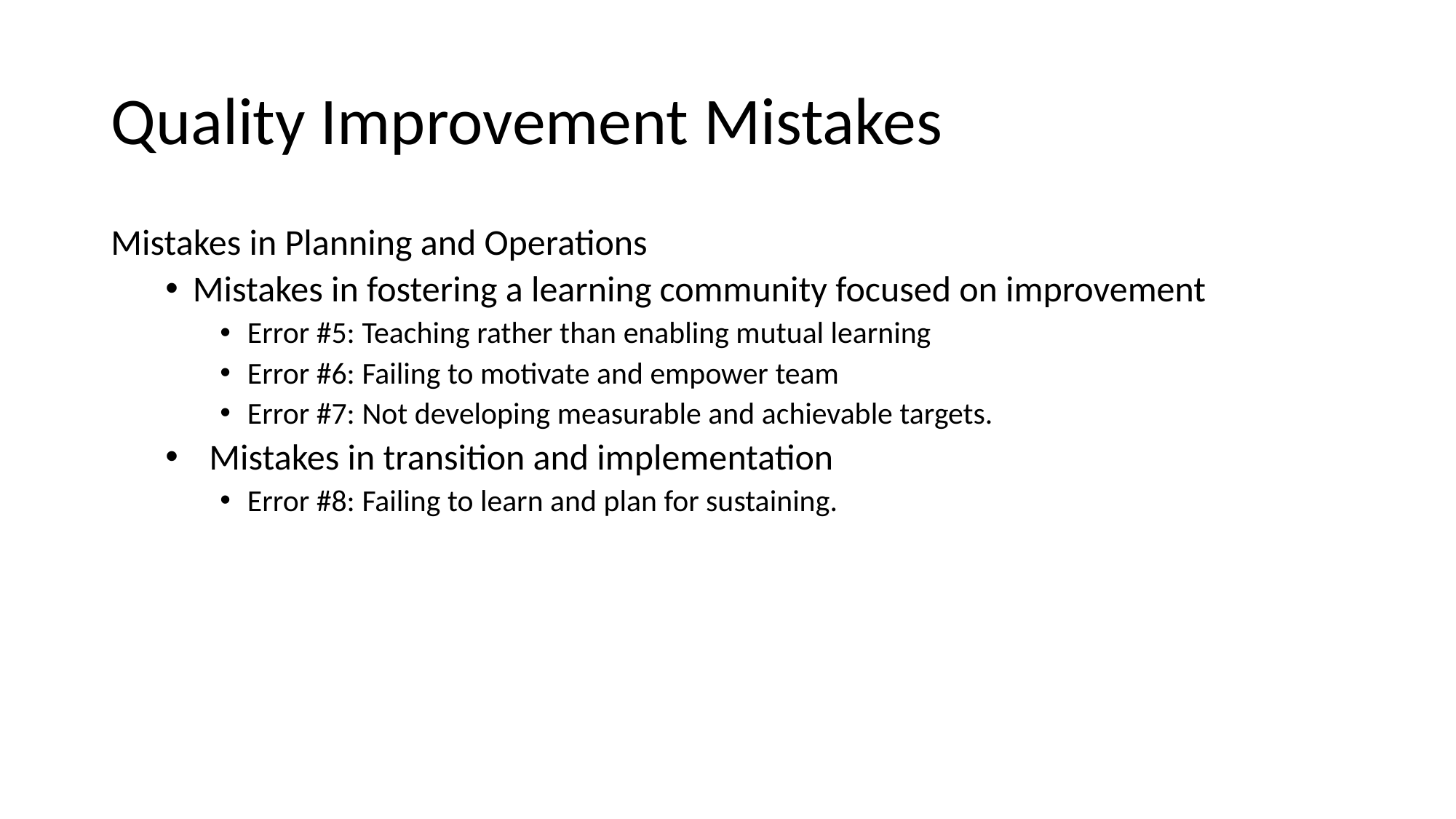

Quality Improvement Mistakes
Mistakes in Planning and Operations
Mistakes in fostering a learning community focused on improvement
Error #5: Teaching rather than enabling mutual learning
Error #6: Failing to motivate and empower team
Error #7: Not developing measurable and achievable targets.
  Mistakes in transition and implementation
Error #8: Failing to learn and plan for sustaining.